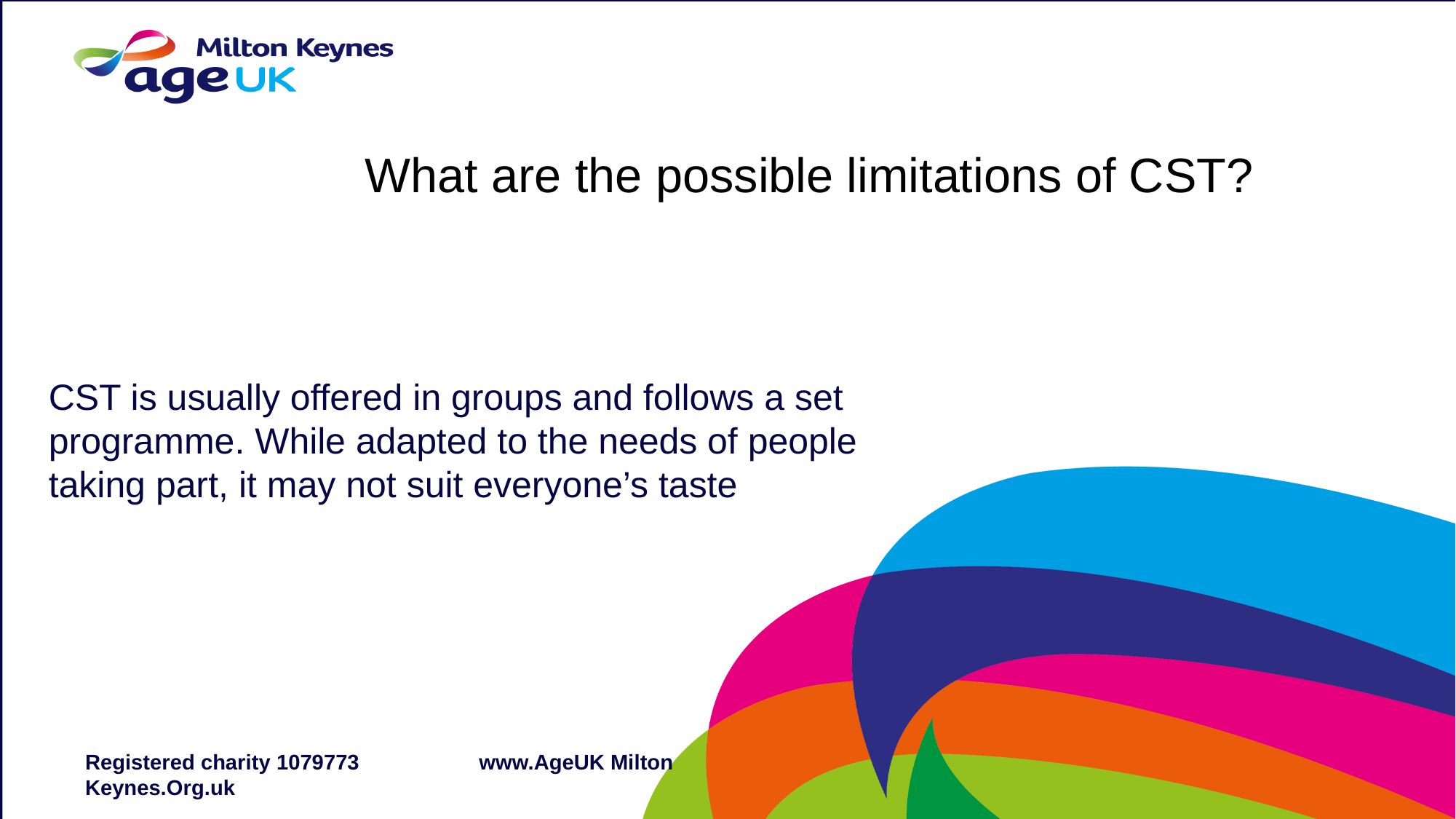

What are the possible limitations of CST?

CST is usually offered in groups and follows a set programme. While adapted to the needs of people taking part, it may not suit everyone’s taste
Registered charity 1079773                    www.AgeUK Milton Keynes.Org.uk